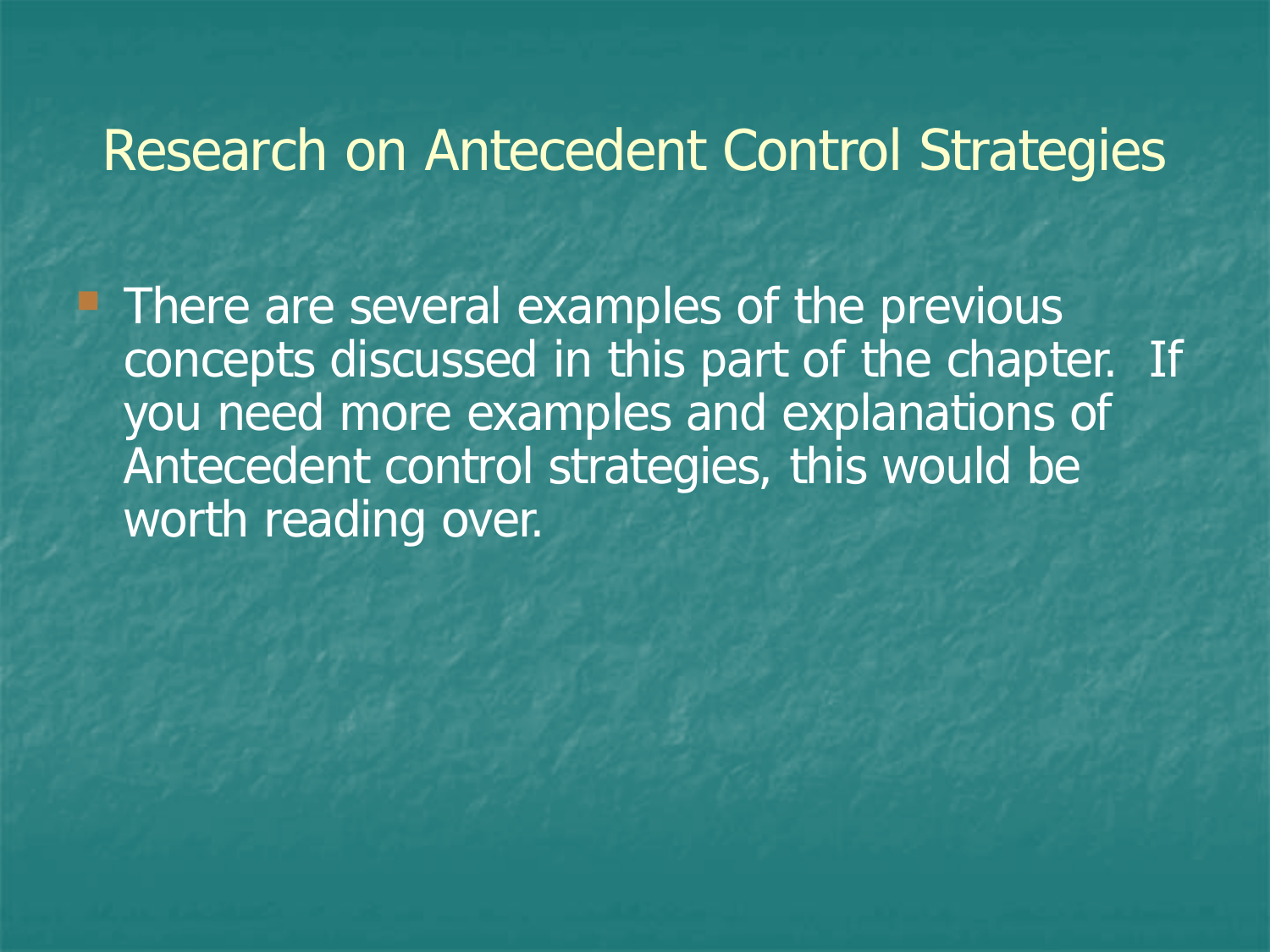

# Research on Antecedent Control Strategies
There are several examples of the previous concepts discussed in this part of the chapter.  If you need more examples and explanations of Antecedent control strategies, this would be worth reading over.